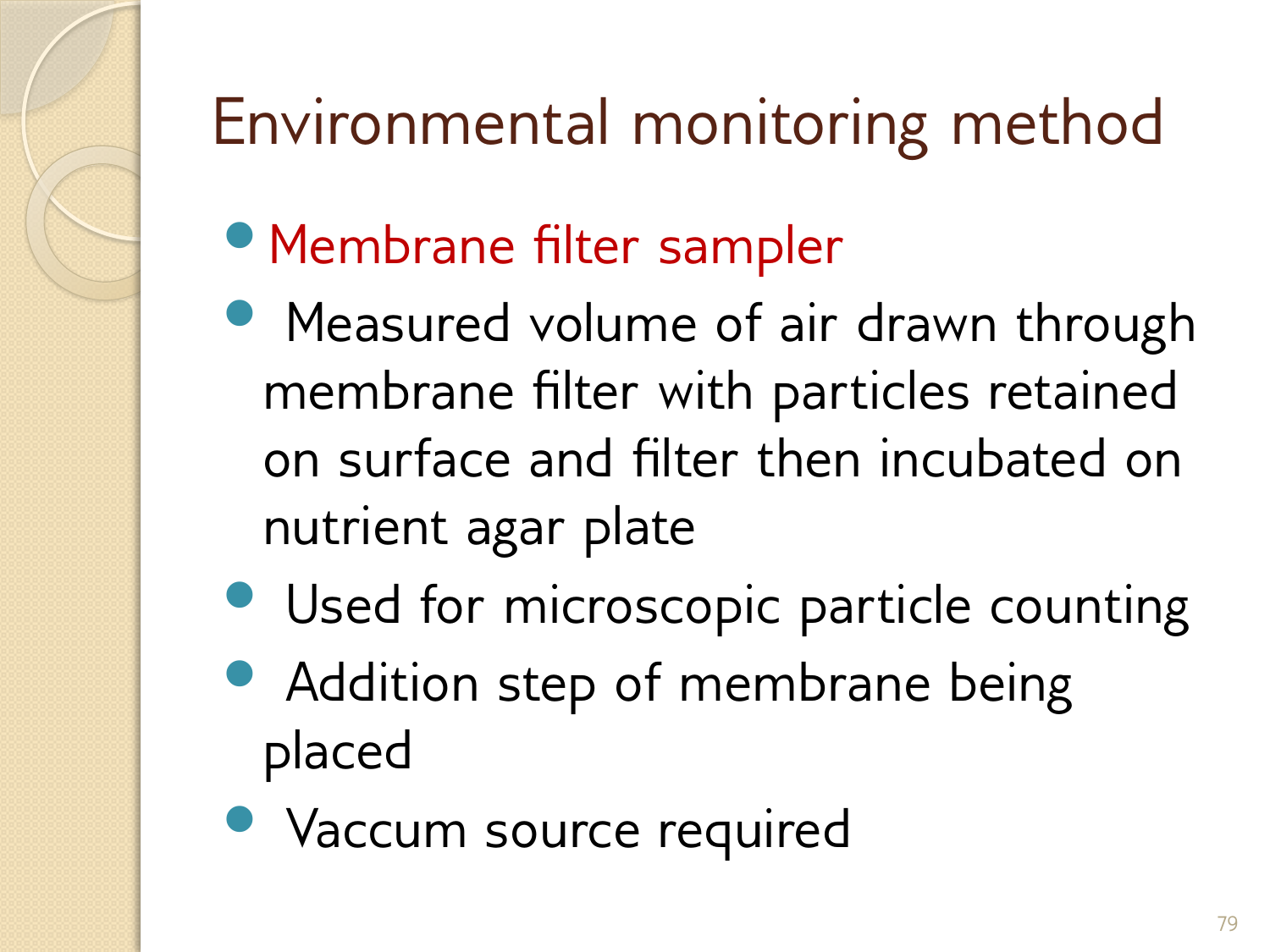

# Environmental monitoring method
Membrane filter sampler
 Measured volume of air drawn through membrane filter with particles retained on surface and filter then incubated on nutrient agar plate
 Used for microscopic particle counting
 Addition step of membrane being placed
 Vaccum source required
79